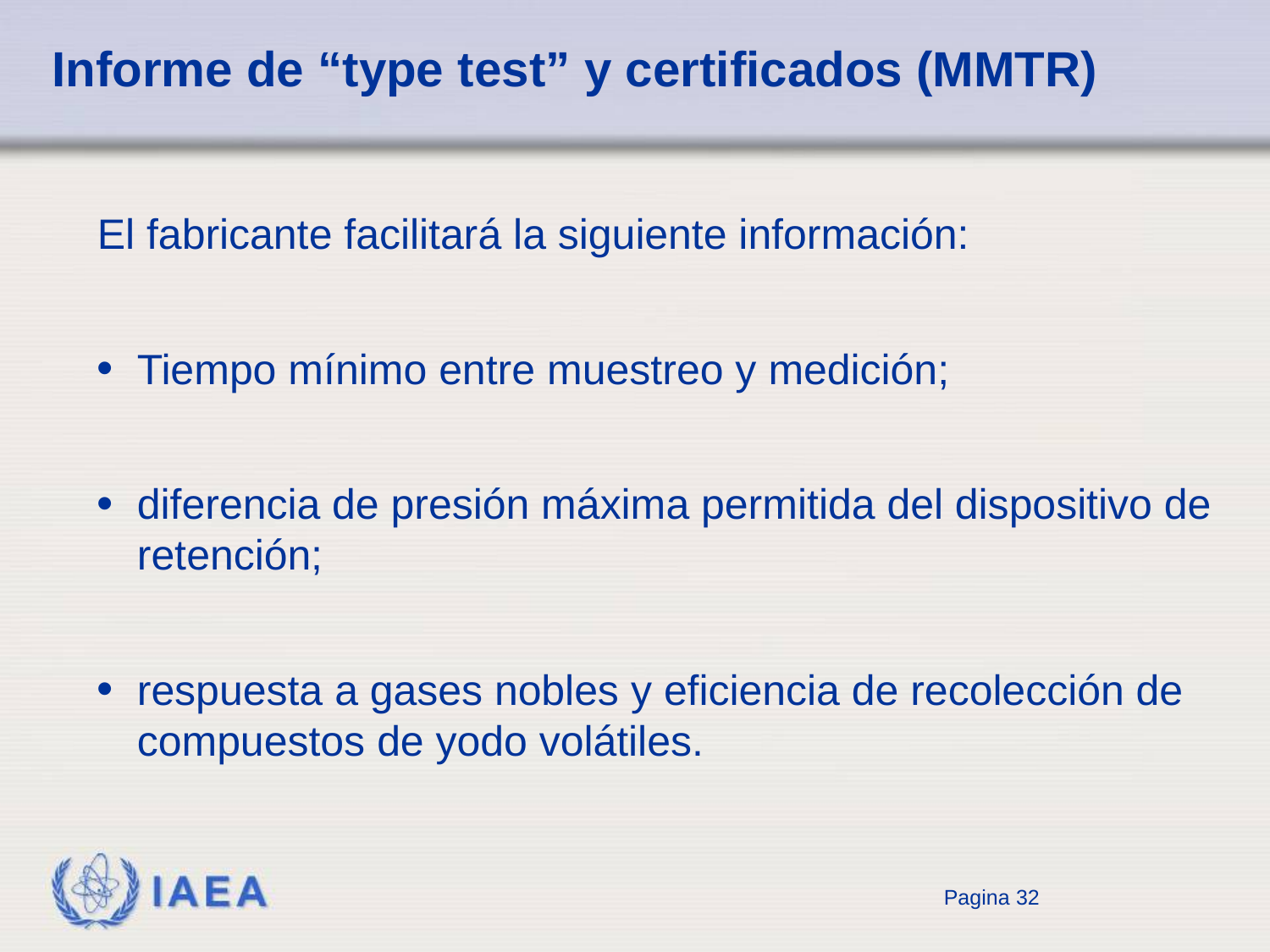

# Informe de “type test” y certificados (MMTR)
El fabricante facilitará la siguiente información:

Tiempo mínimo entre muestreo y medición;

diferencia de presión máxima permitida del dispositivo de retención;

respuesta a gases nobles y eficiencia de recolección de compuestos de yodo volátiles.